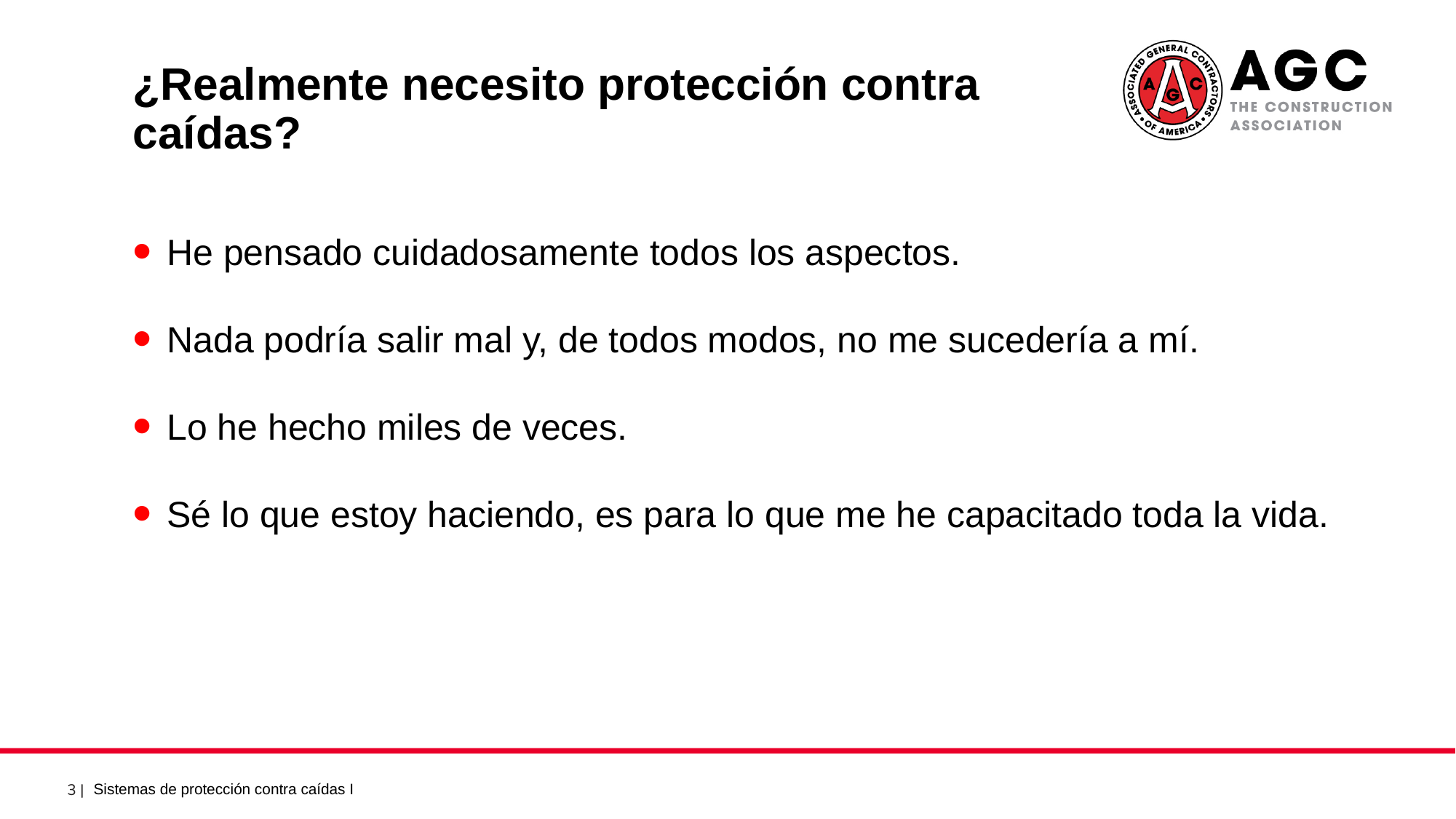

¿Realmente necesito protección contra caídas?
He pensado cuidadosamente todos los aspectos.

Nada podría salir mal y, de todos modos, no me sucedería a mí.

Lo he hecho miles de veces.

Sé lo que estoy haciendo, es para lo que me he capacitado toda la vida.
Sistemas de protección contra caídas I